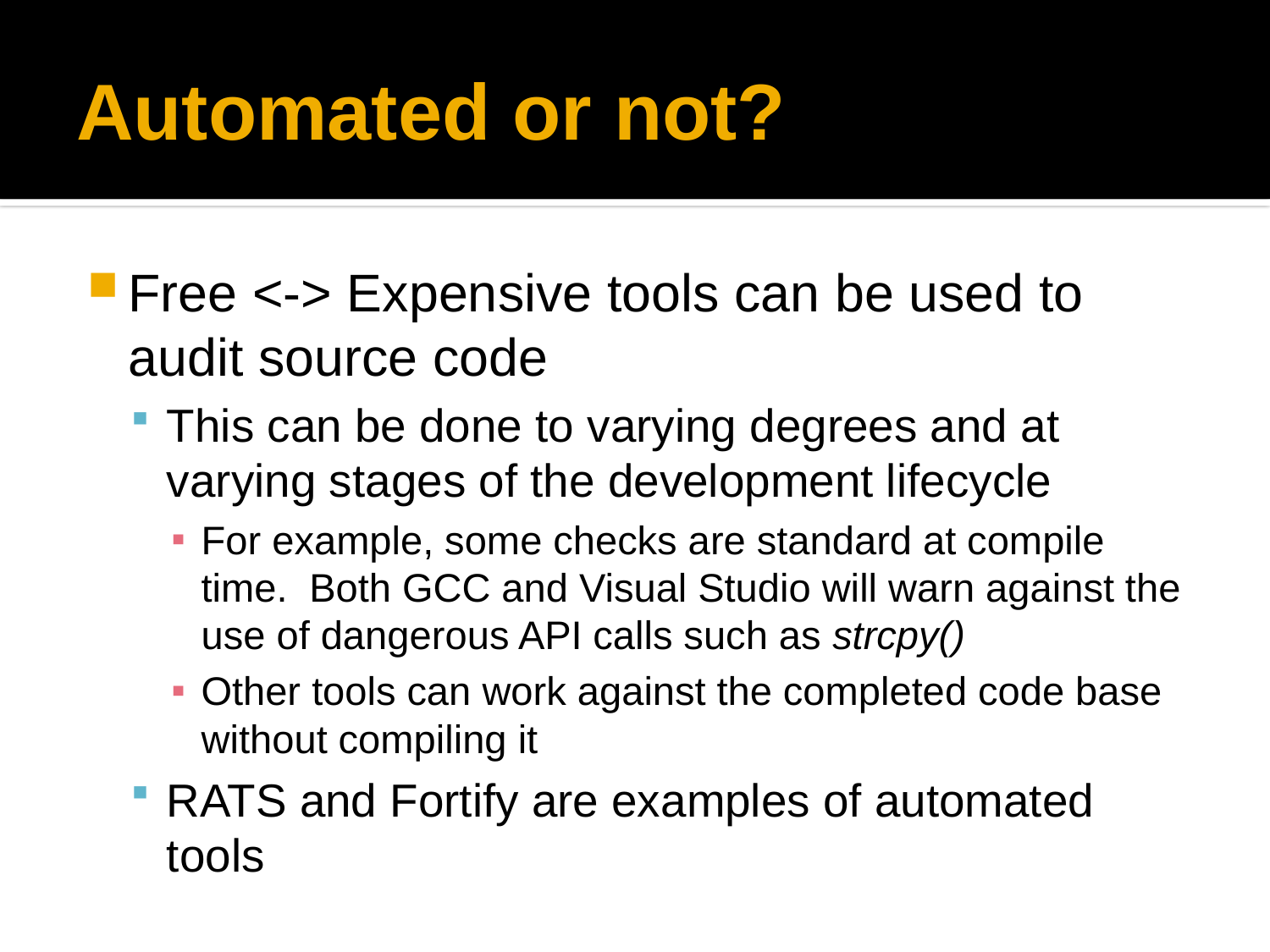

# Automated or not?
Free <-> Expensive tools can be used to audit source code
This can be done to varying degrees and at varying stages of the development lifecycle
For example, some checks are standard at compile time.  Both GCC and Visual Studio will warn against the use of dangerous API calls such as strcpy()
Other tools can work against the completed code base without compiling it
RATS and Fortify are examples of automated tools